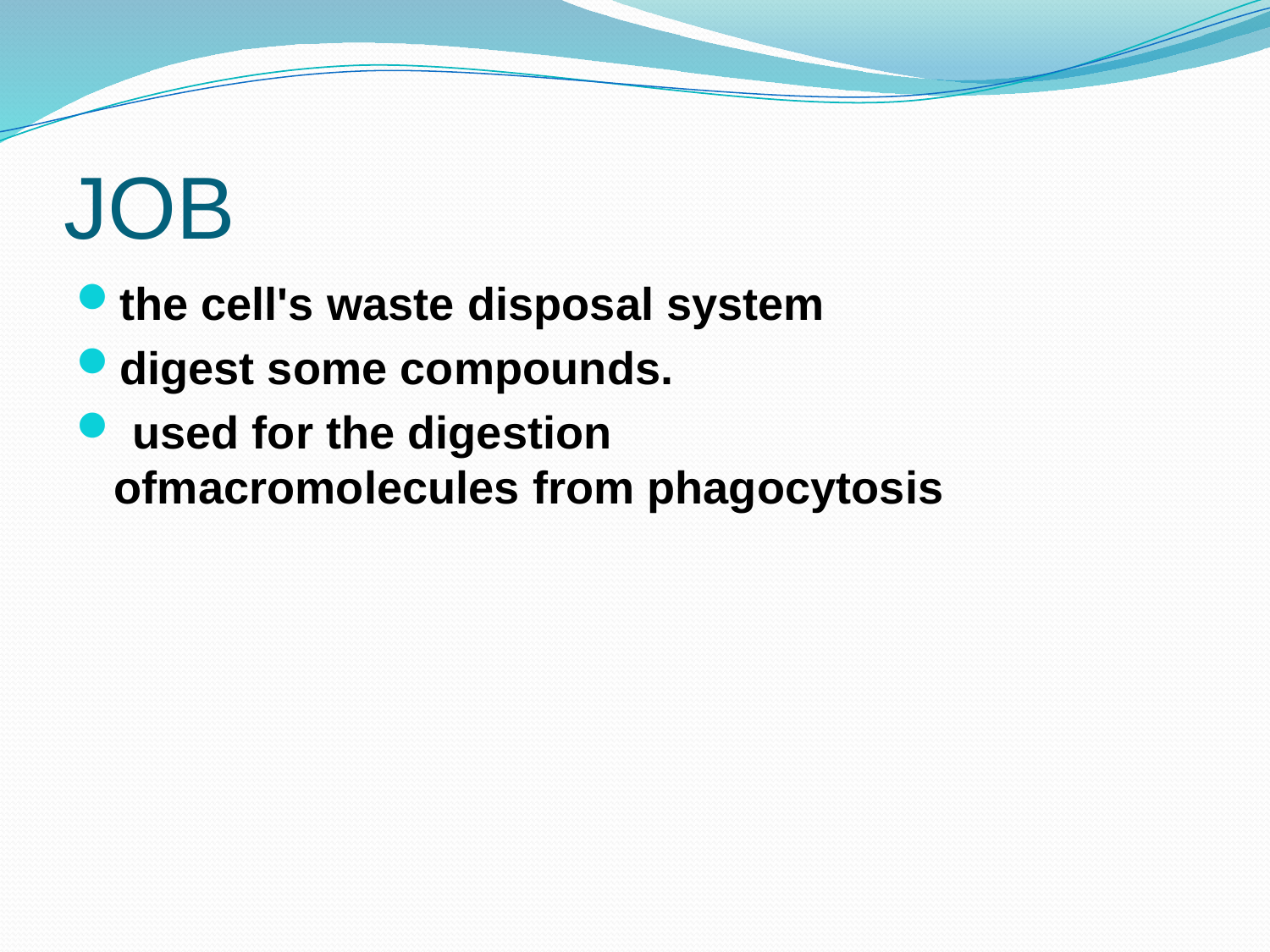

# JOB
the cell's waste disposal system
digest some compounds.
 used for the digestion ofmacromolecules from phagocytosis